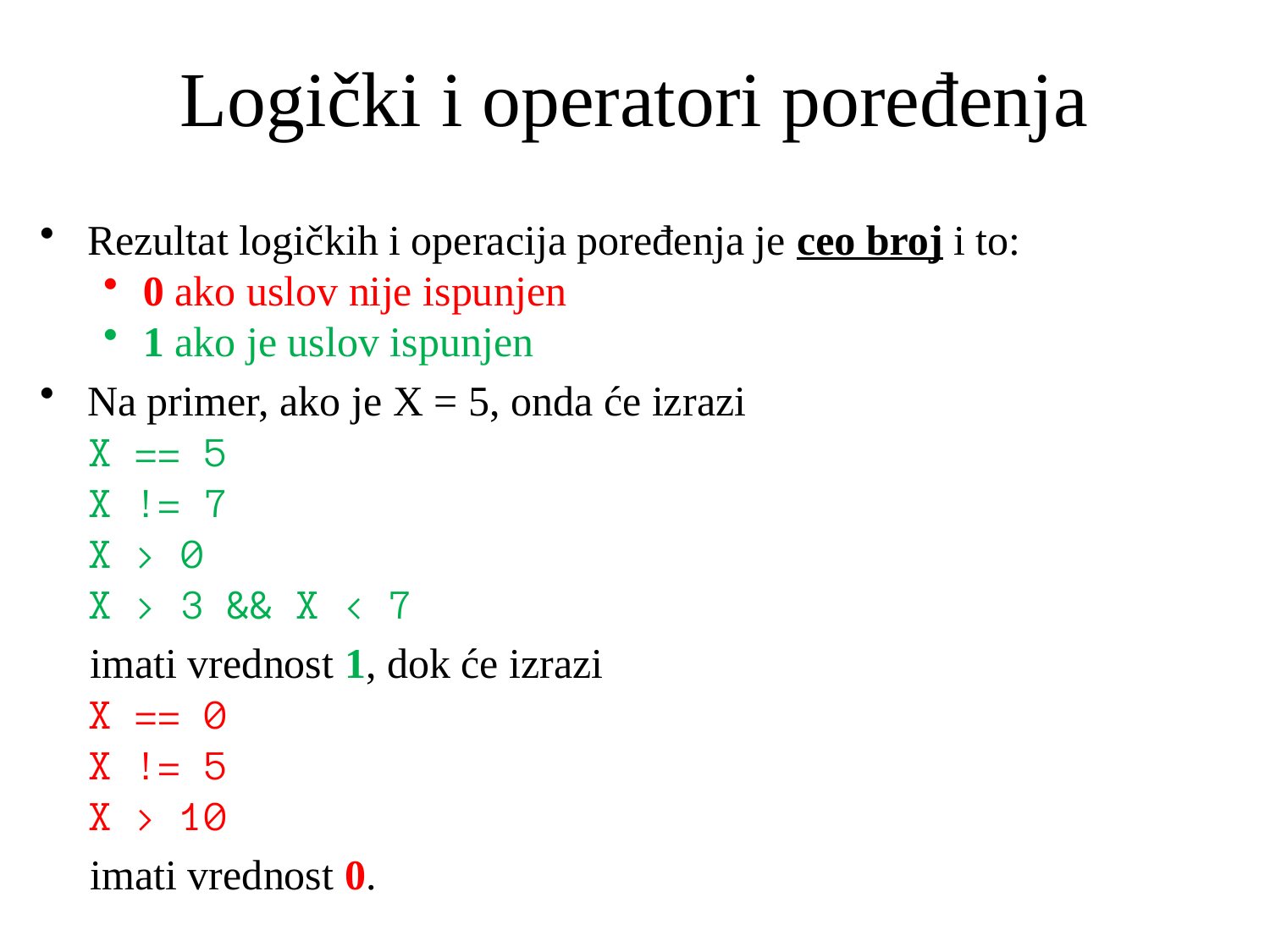

# Logički i operatori poređenja
Rezultat logičkih i operacija poređenja je ceo broj i to:
0 ako uslov nije ispunjen
1 ako je uslov ispunjen
Na primer, ako je X = 5, onda će izrazi
X == 5
X != 7
X > 0
X > 3 && X < 7
imati vrednost 1, dok će izrazi
X == 0
X != 5
X > 10
imati vrednost 0.